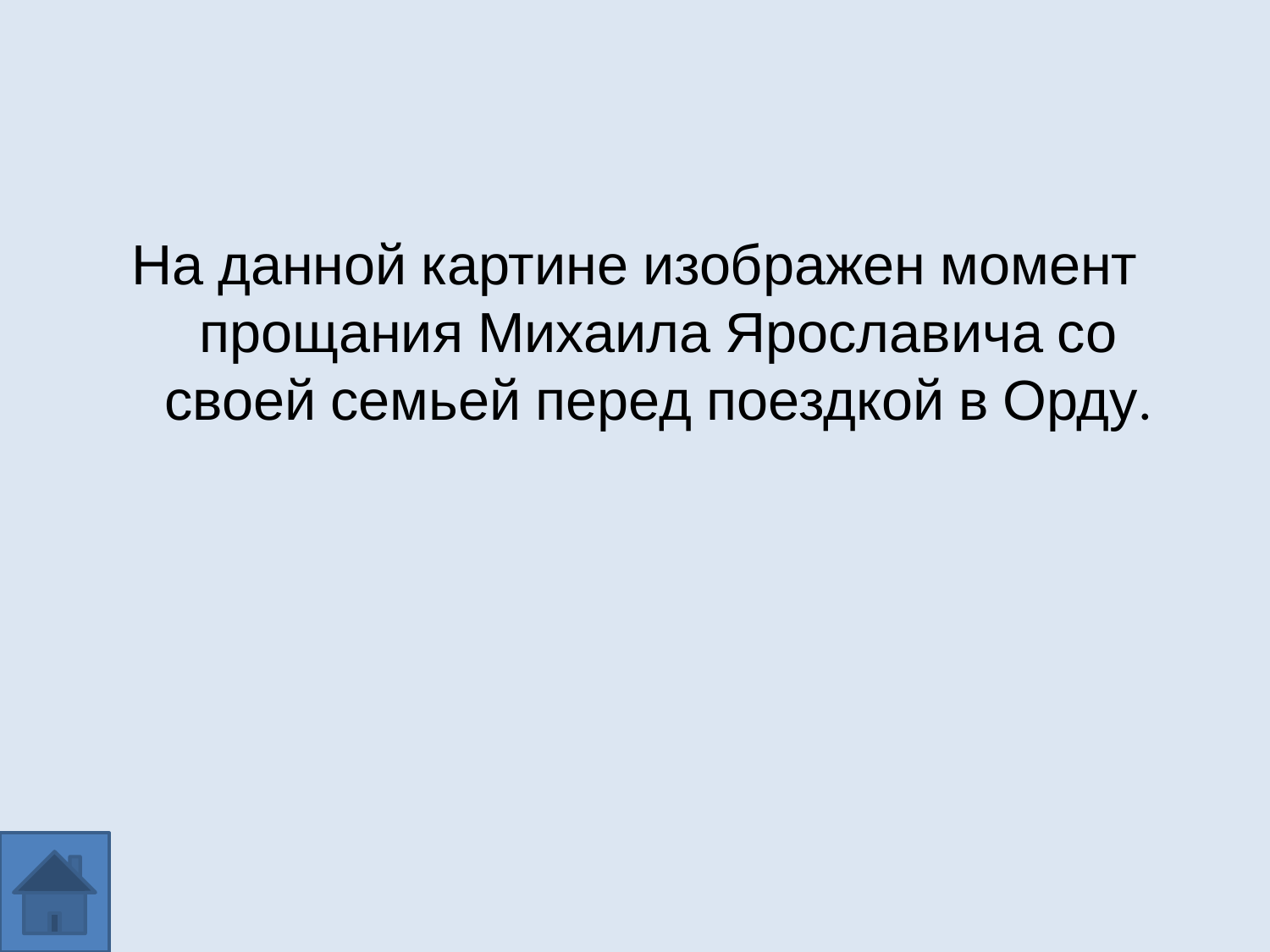

#
На данной картине изображен момент прощания Михаила Ярославича со своей семьей перед поездкой в Орду.